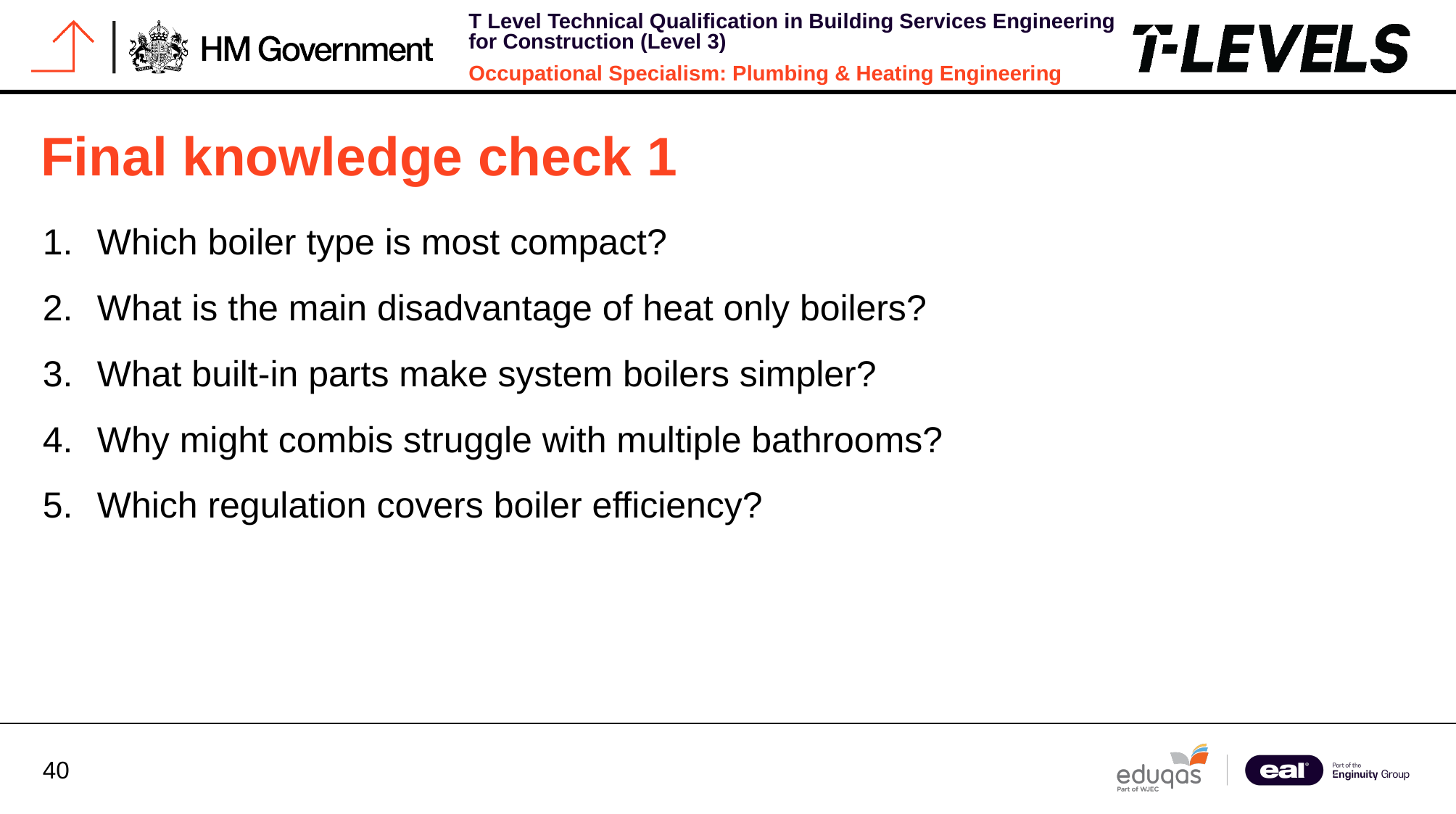

# Final knowledge check 1
Which boiler type is most compact?
What is the main disadvantage of heat only boilers?
What built-in parts make system boilers simpler?
Why might combis struggle with multiple bathrooms?
Which regulation covers boiler efficiency?